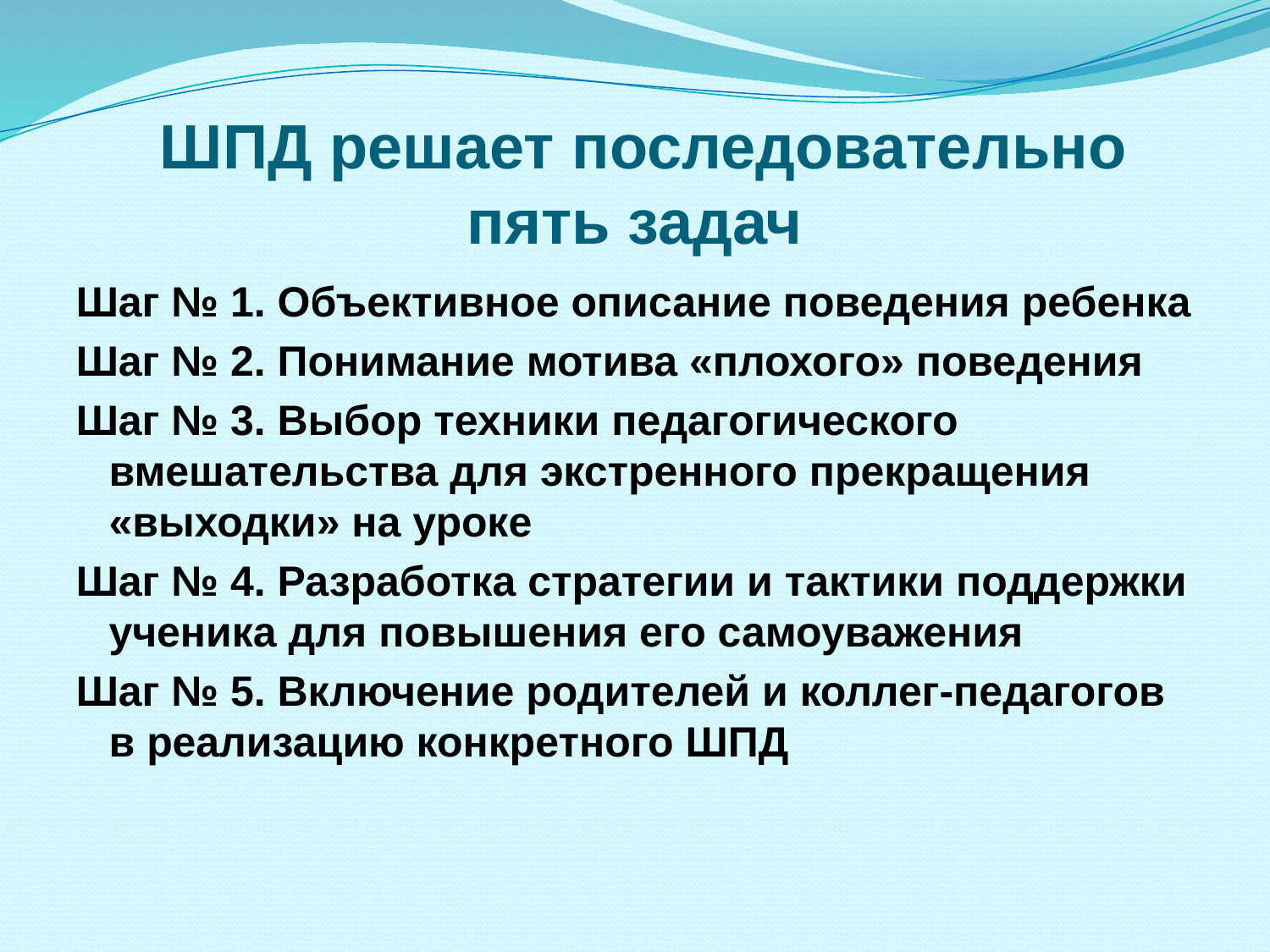

# ШПД решает последовательно пять задач
Шаг № 1. Объективное описание поведения ребенка
Шаг № 2. Понимание мотива «плохого» поведения
Шаг № 3. Выбор техники педагогического вмешательства для экстренного прекращения «выходки» на уроке
Шаг № 4. Разработка стратегии и тактики поддержки ученика для повышения его самоуважения
Шаг № 5. Включение родителей и коллег-педагогов в реализацию конкретного ШПД